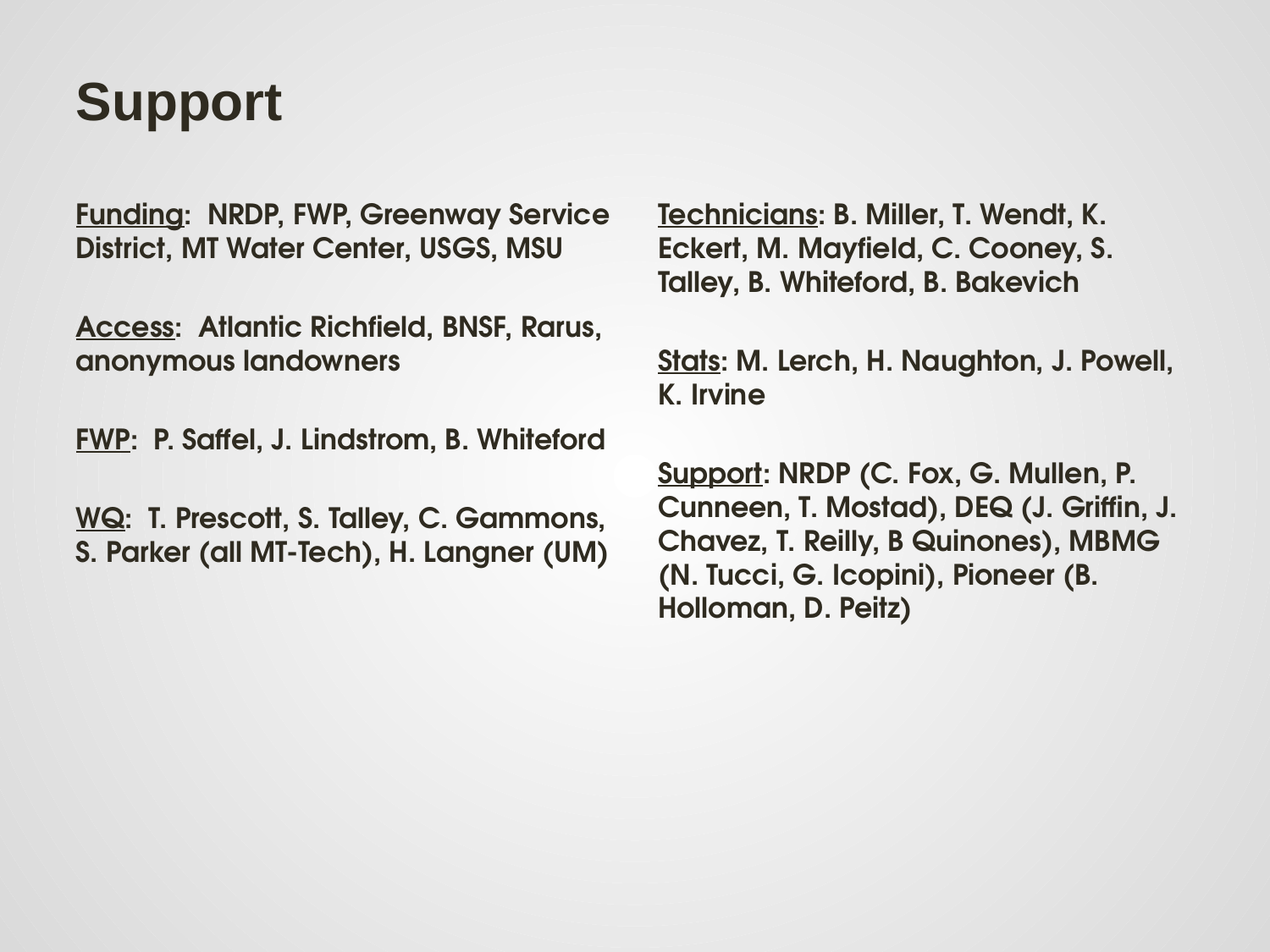

# Support
Funding:  NRDP, FWP, Greenway Service District, MT Water Center, USGS, MSU

Access:  Atlantic Richfield, BNSF, Rarus, anonymous landowners

FWP:  P. Saffel, J. Lindstrom, B. Whiteford

WQ:  T. Prescott, S. Talley, C. Gammons, S. Parker (all MT-Tech), H. Langner (UM)

Technicians: B. Miller, T. Wendt, K. Eckert, M. Mayfield, C. Cooney, S. Talley, B. Whiteford, B. Bakevich

Stats: M. Lerch, H. Naughton, J. Powell, K. Irvine

Support: NRDP (C. Fox, G. Mullen, P. Cunneen, T. Mostad), DEQ (J. Griffin, J. Chavez, T. Reilly, B Quinones), MBMG (N. Tucci, G. Icopini), Pioneer (B. Holloman, D. Peitz)